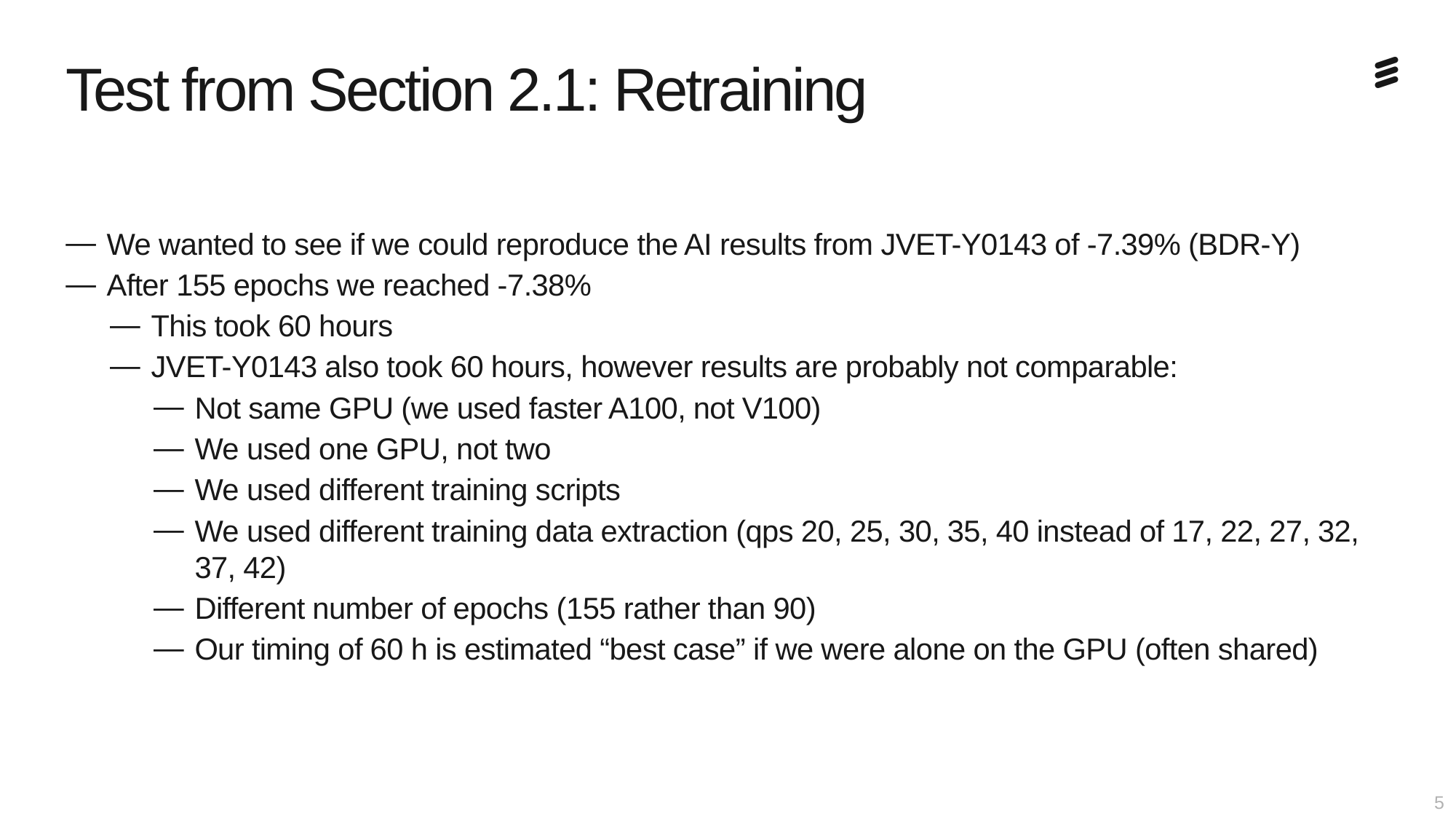

# Test from Section 2.1: Retraining
We wanted to see if we could reproduce the AI results from JVET-Y0143 of -7.39% (BDR-Y)
After 155 epochs we reached -7.38%
This took 60 hours
JVET-Y0143 also took 60 hours, however results are probably not comparable:
Not same GPU (we used faster A100, not V100)
We used one GPU, not two
We used different training scripts
We used different training data extraction (qps 20, 25, 30, 35, 40 instead of 17, 22, 27, 32, 37, 42)
Different number of epochs (155 rather than 90)
Our timing of 60 h is estimated “best case” if we were alone on the GPU (often shared)
5